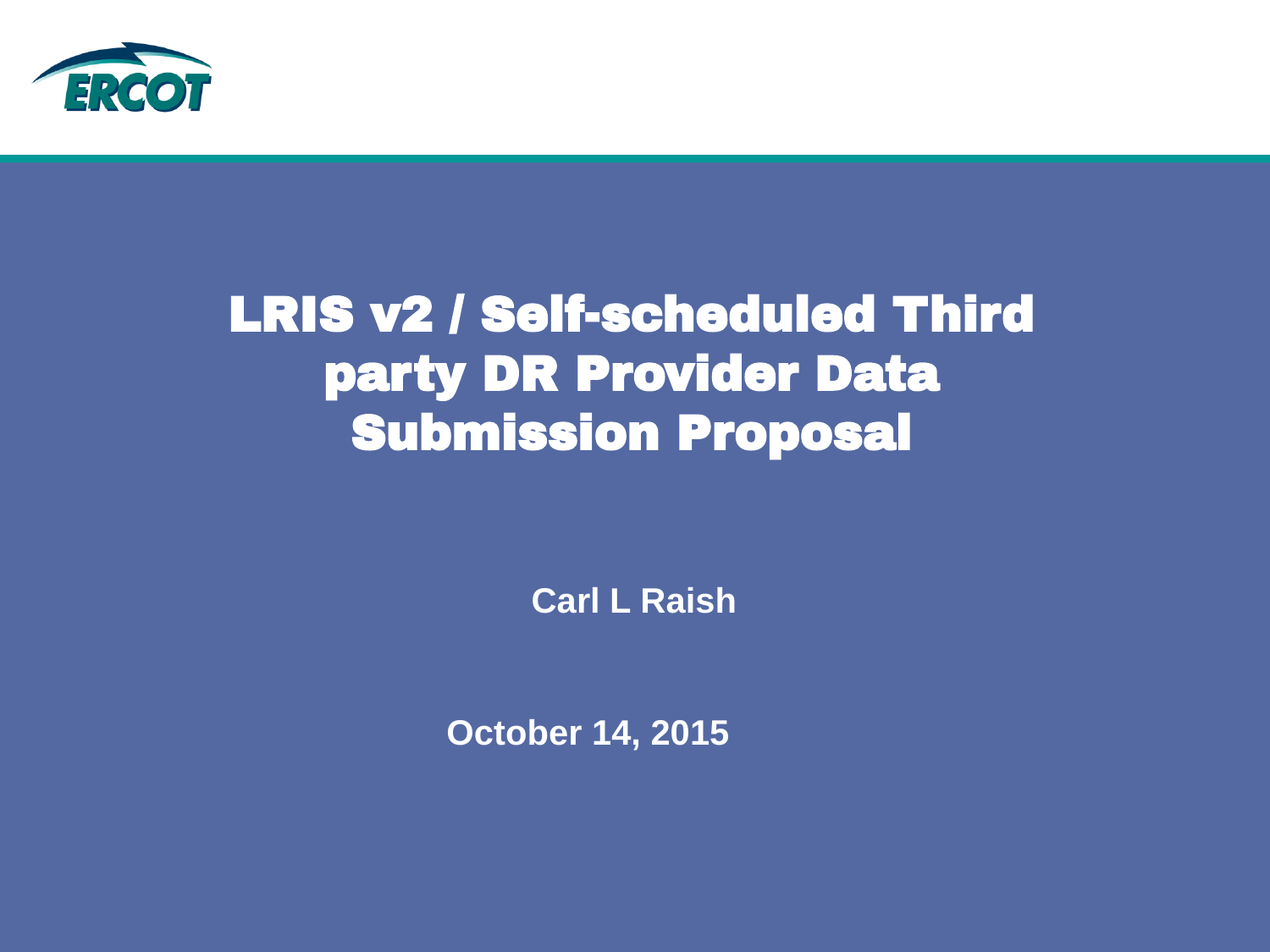

# LRIS v2 / Self-scheduled Third party DR Provider Data Submission Proposal
Carl L Raish
October 14, 2015